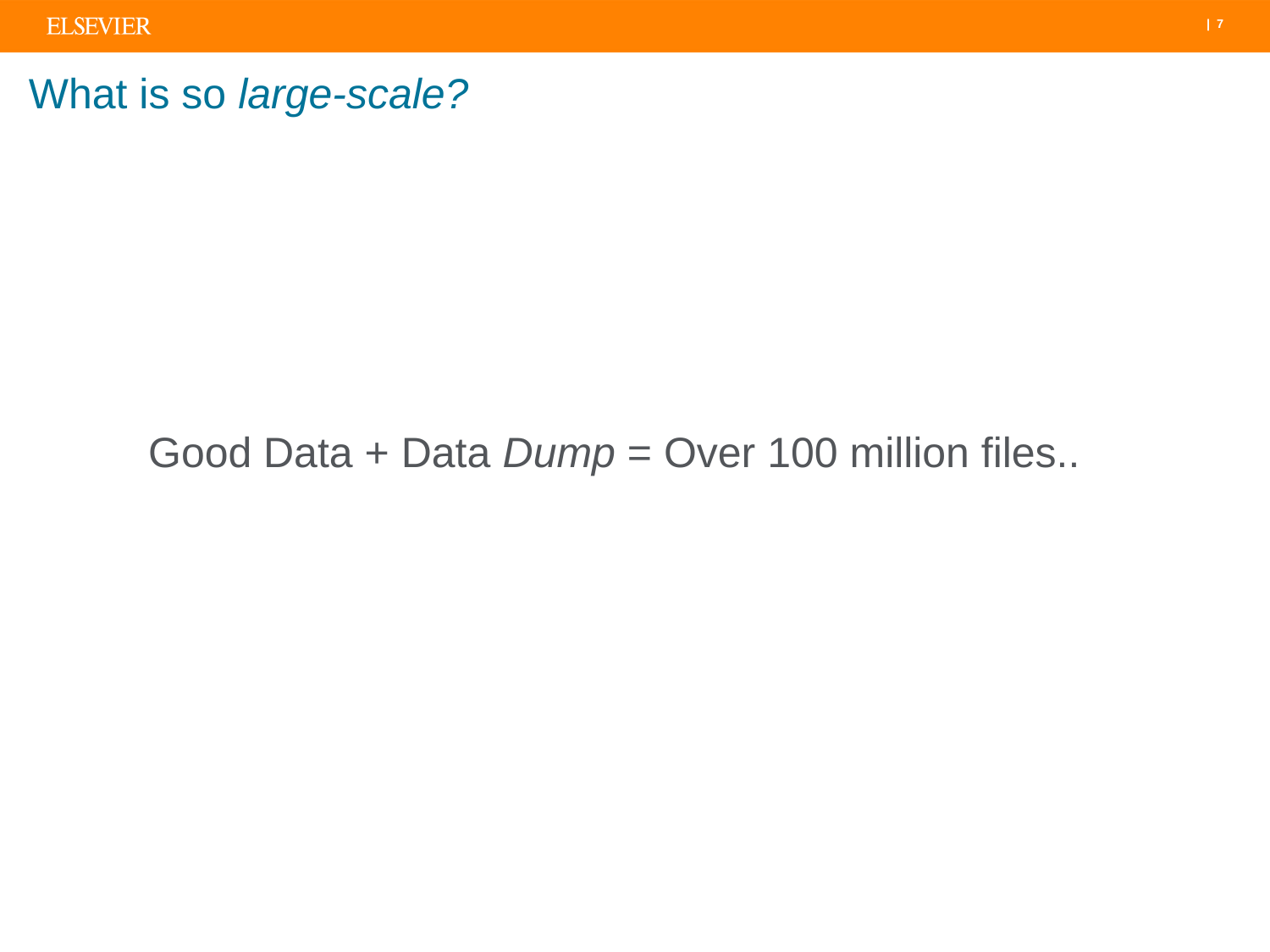

# What is so large-scale?
Good Data + Data Dump = Over 100 million files..